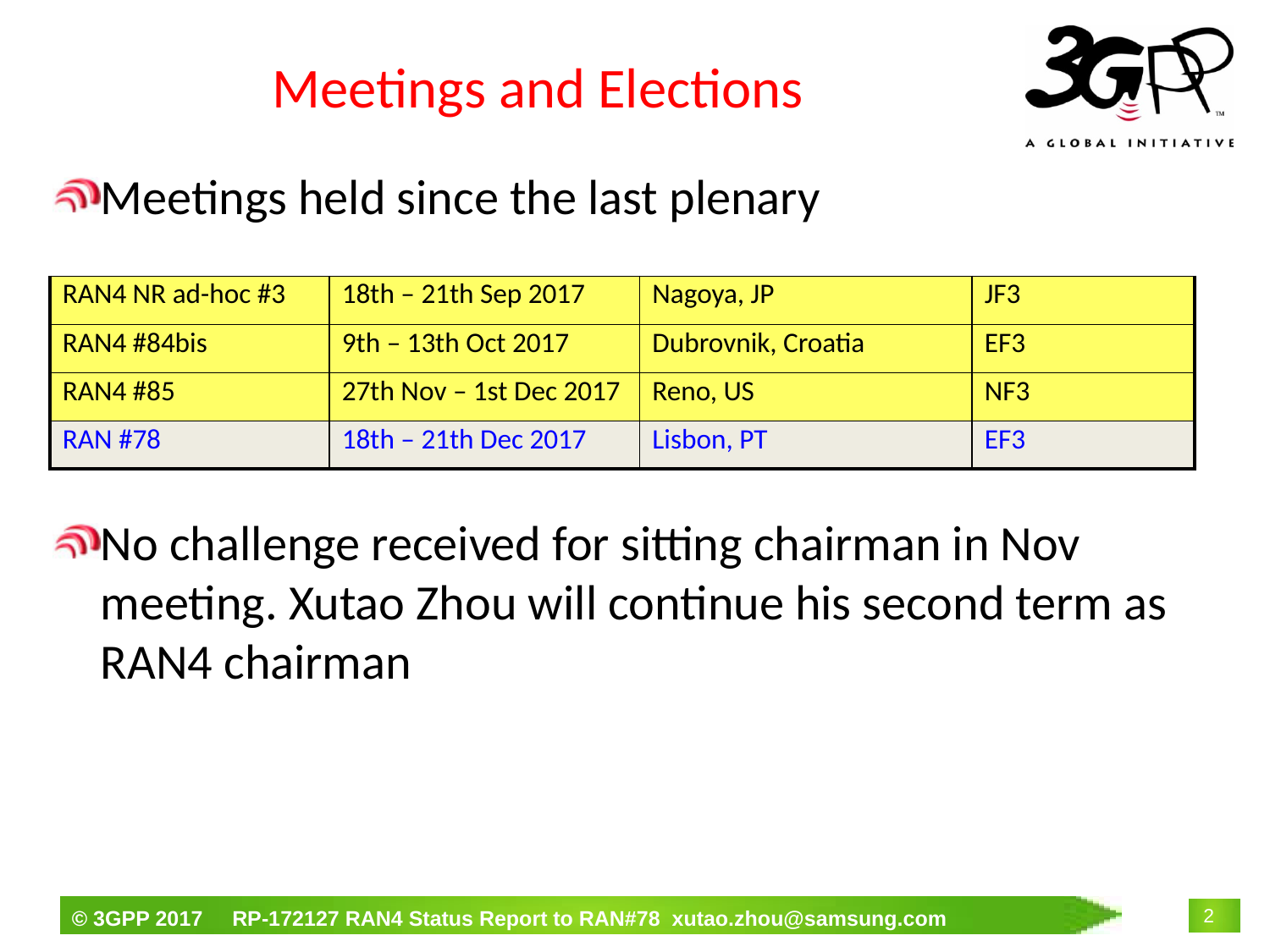

# Meetings and Elections
Meetings held since the last plenary

No challenge received for sitting chairman in Nov meeting. Xutao Zhou will continue his second term as RAN4 chairman

| RAN4 NR ad-hoc #3 | 18th – 21th Sep 2017 | Nagoya, JP | JF3 |
| --- | --- | --- | --- |
| RAN4 #84bis | 9th – 13th Oct 2017 | Dubrovnik, Croatia | EF3 |
| RAN4 #85 | 27th Nov – 1st Dec 2017 | Reno, US | NF3 |
| RAN #78 | 18th – 21th Dec 2017 | Lisbon, PT | EF3 |